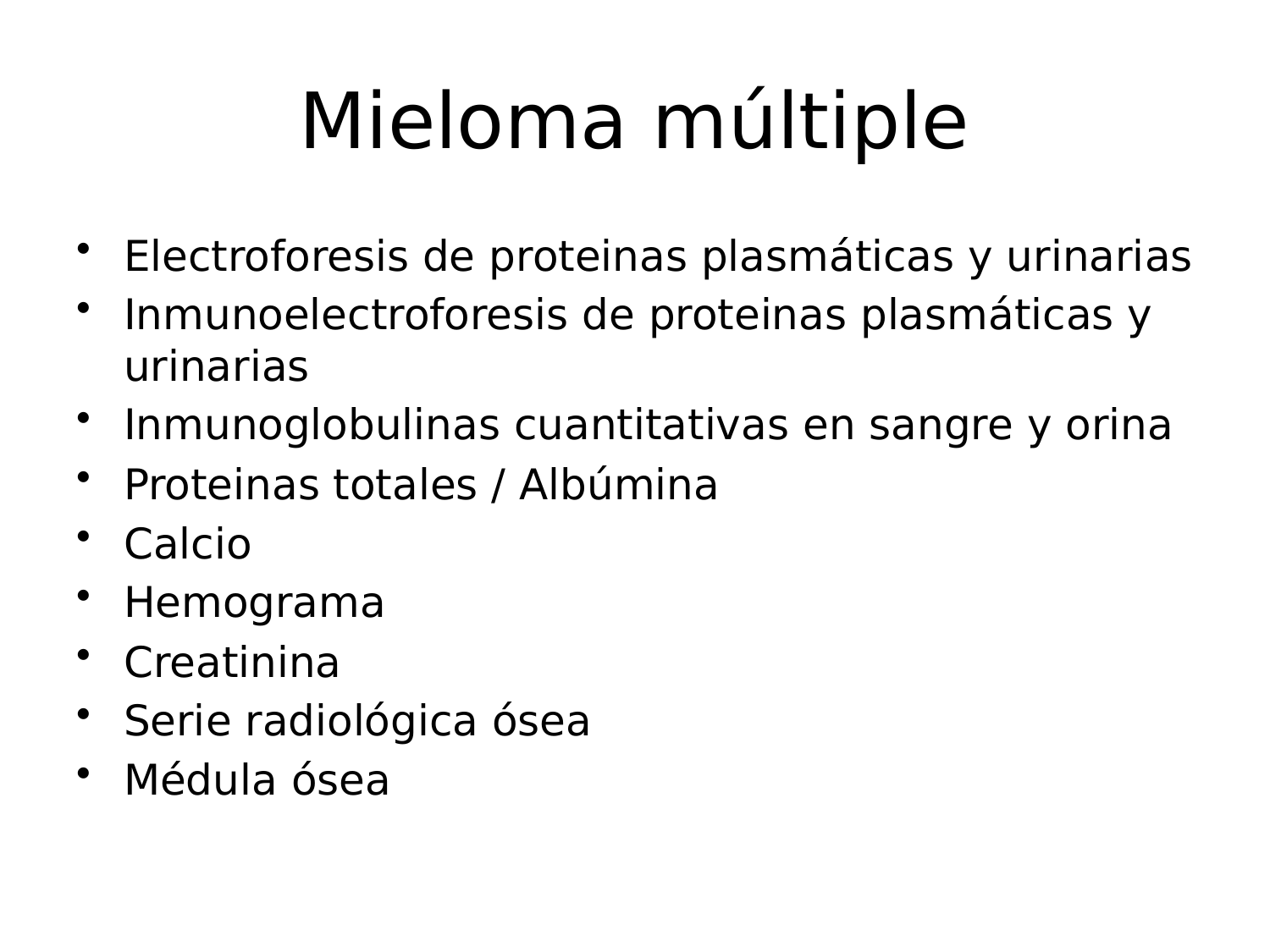

# Mieloma múltiple
Electroforesis de proteinas plasmáticas y urinarias
Inmunoelectroforesis de proteinas plasmáticas y urinarias
Inmunoglobulinas cuantitativas en sangre y orina
Proteinas totales / Albúmina
Calcio
Hemograma
Creatinina
Serie radiológica ósea
Médula ósea